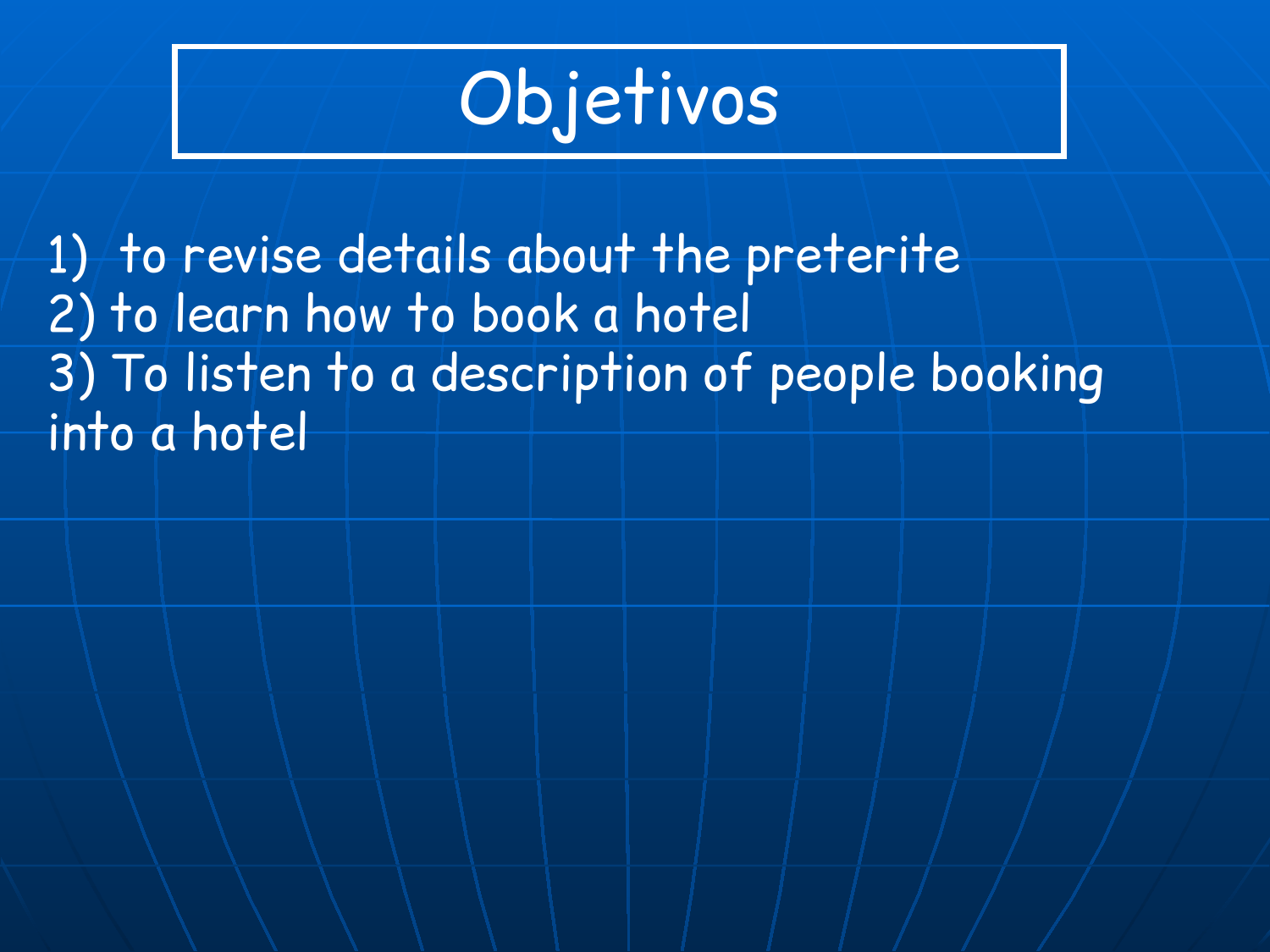

Objetivos
to revise details about the preterite
2) to learn how to book a hotel
3) To listen to a description of people booking into a hotel